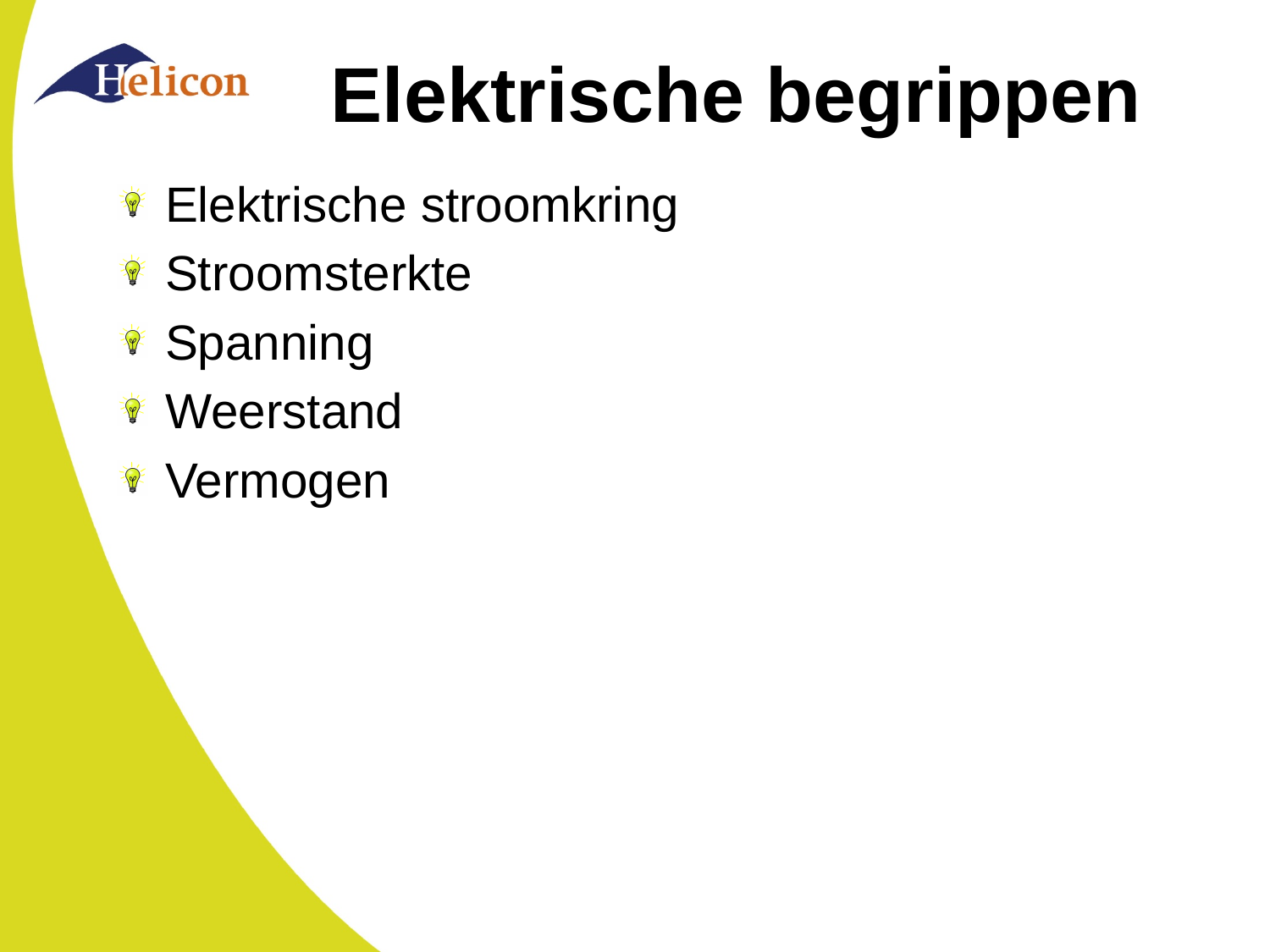

# Elektrische begrippen
Elektrische stroomkring
Stroomsterkte
Spanning
Weerstand
Vermogen